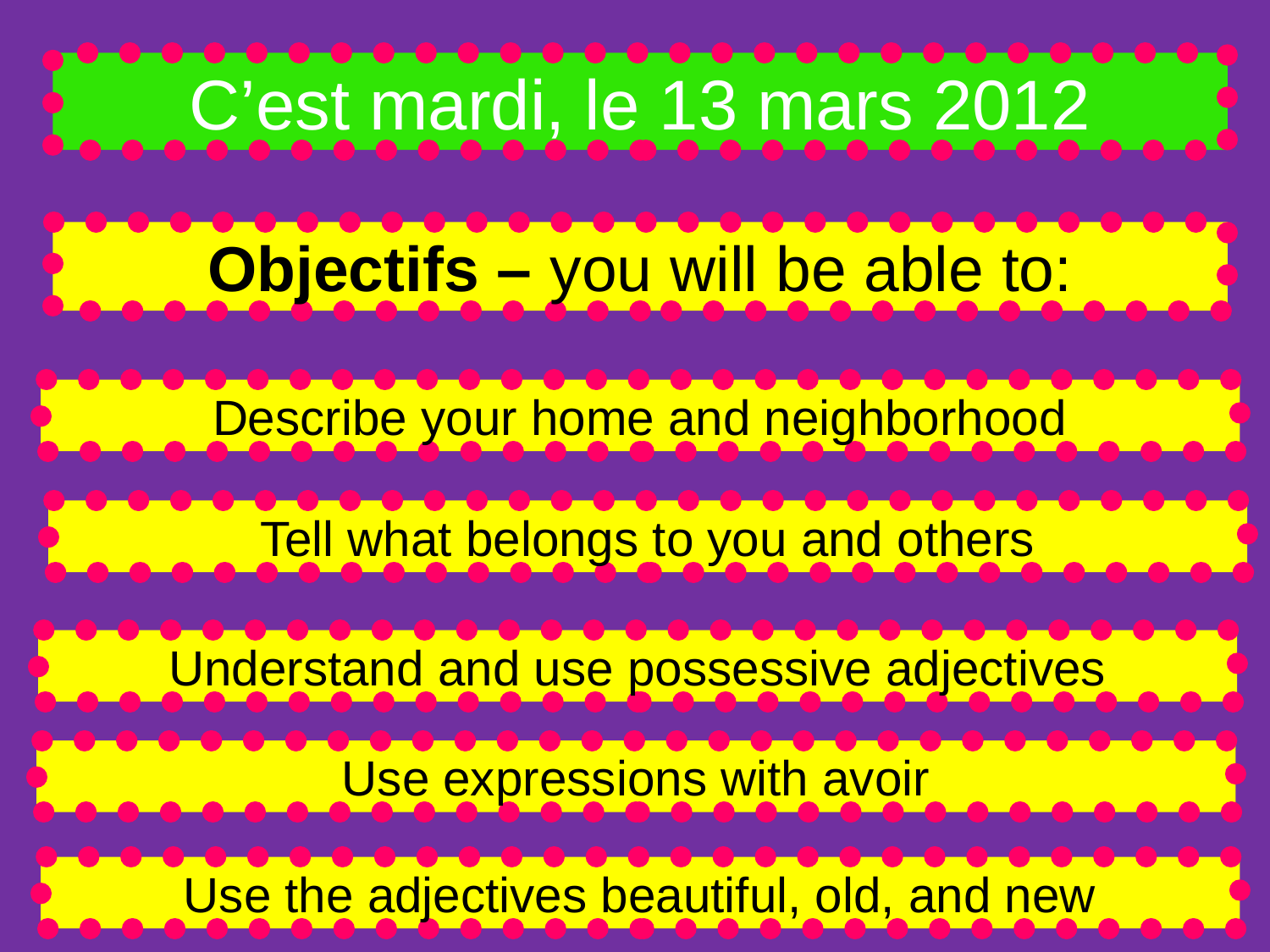

C’est mardi, le 13 mars 2012
Objectifs – you will be able to:
Describe your home and neighborhood
Tell what belongs to you and others
Understand and use possessive adjectives
Use expressions with avoir
Use the adjectives beautiful, old, and new